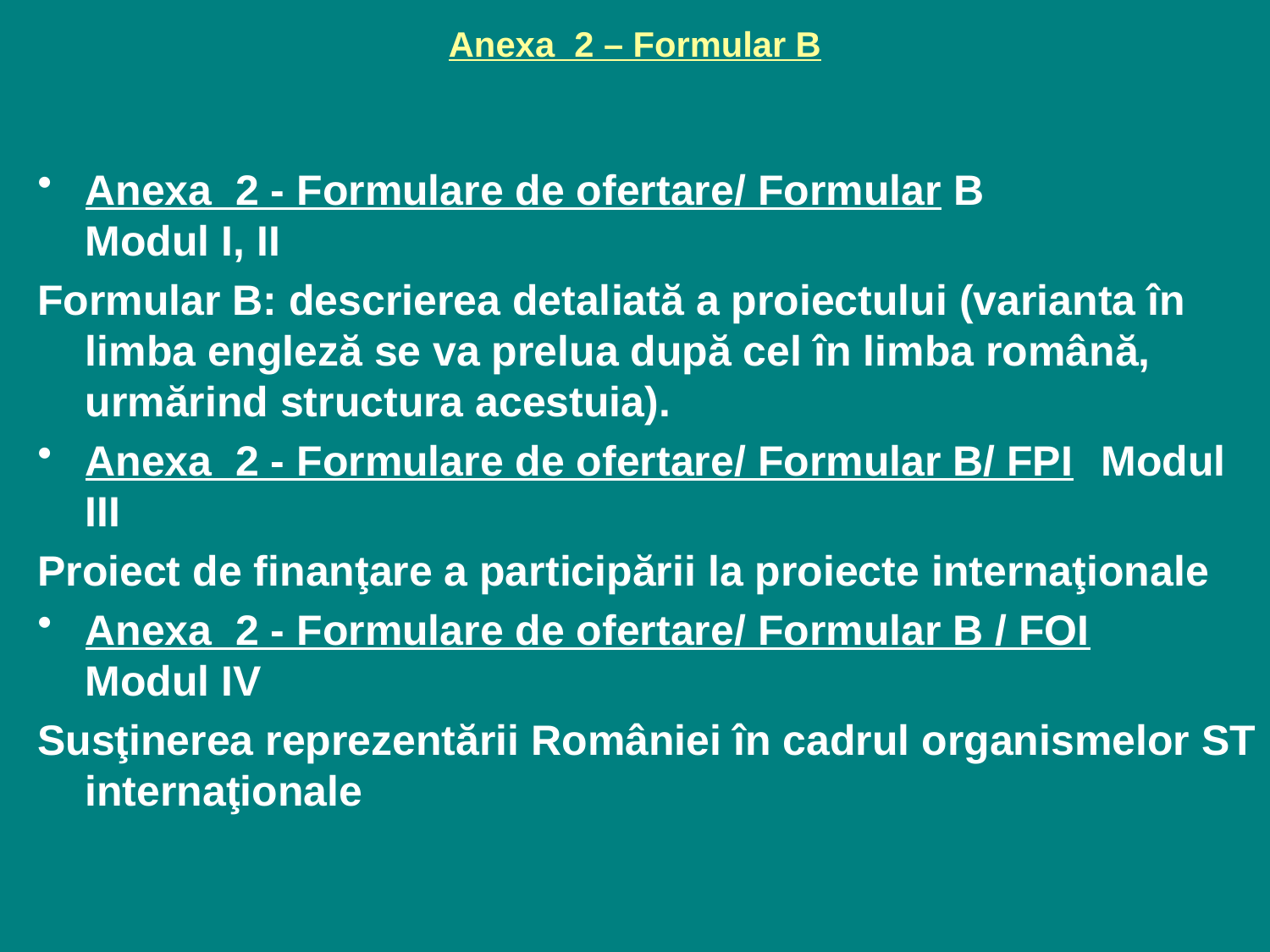

# Anexa  2 – Formular B
Anexa  2 - Formulare de ofertare/ Formular B 		Modul I, II
Formular B: descrierea detaliată a proiectului (varianta în limba engleză se va prelua după cel în limba română, urmărind structura acestuia).
Anexa  2 - Formulare de ofertare/ Formular B/ FPI 	Modul III
Proiect de finanţare a participării la proiecte internaţionale
Anexa  2 - Formulare de ofertare/ Formular B / FOI 	Modul IV
Susţinerea reprezentării României în cadrul organismelor ST internaţionale